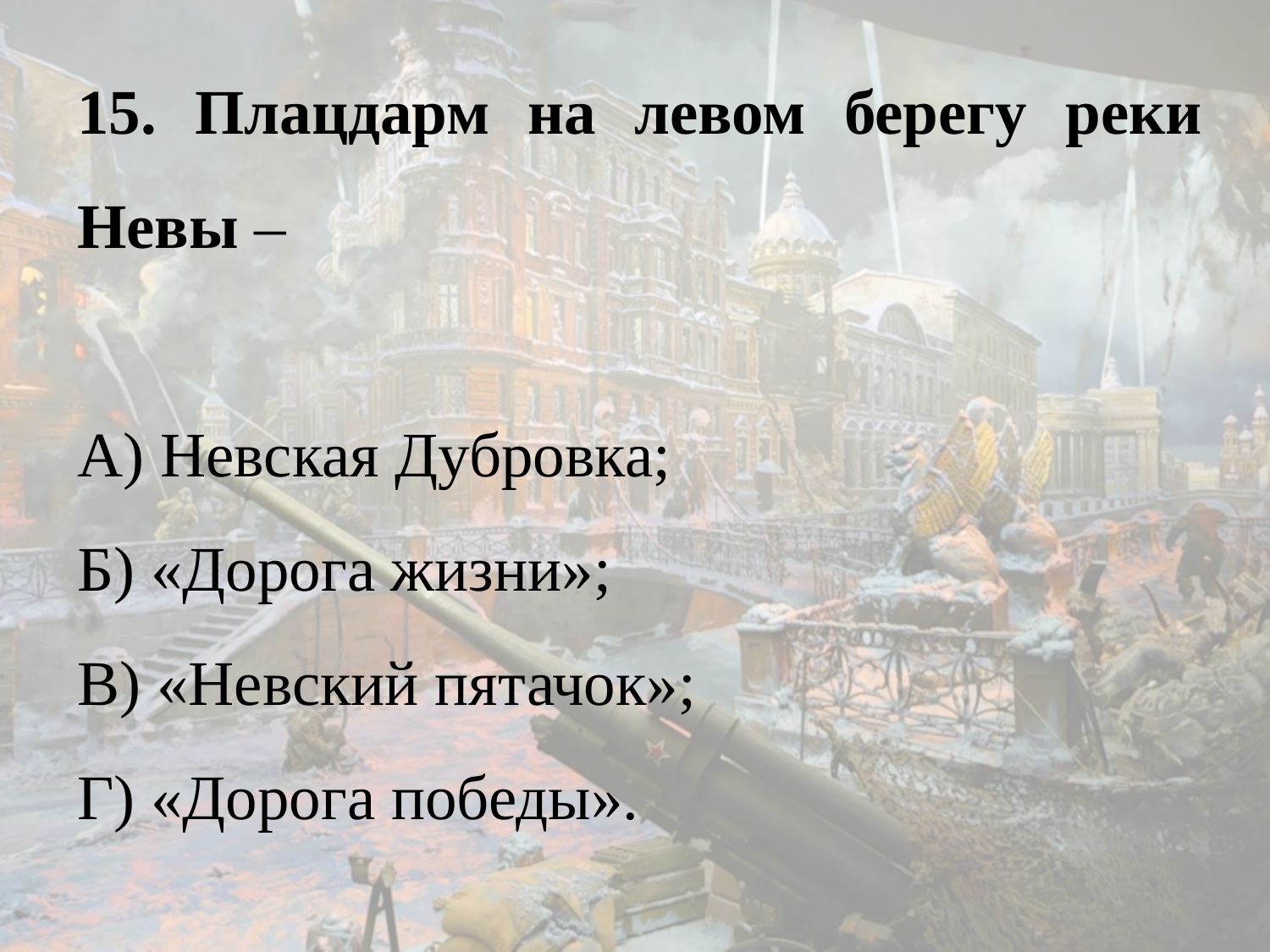

15. Плацдарм на левом берегу реки Невы –

А) Невская Дубровка;
Б) «Дорога жизни»;
В) «Невский пятачок»;
Г) «Дорога победы».